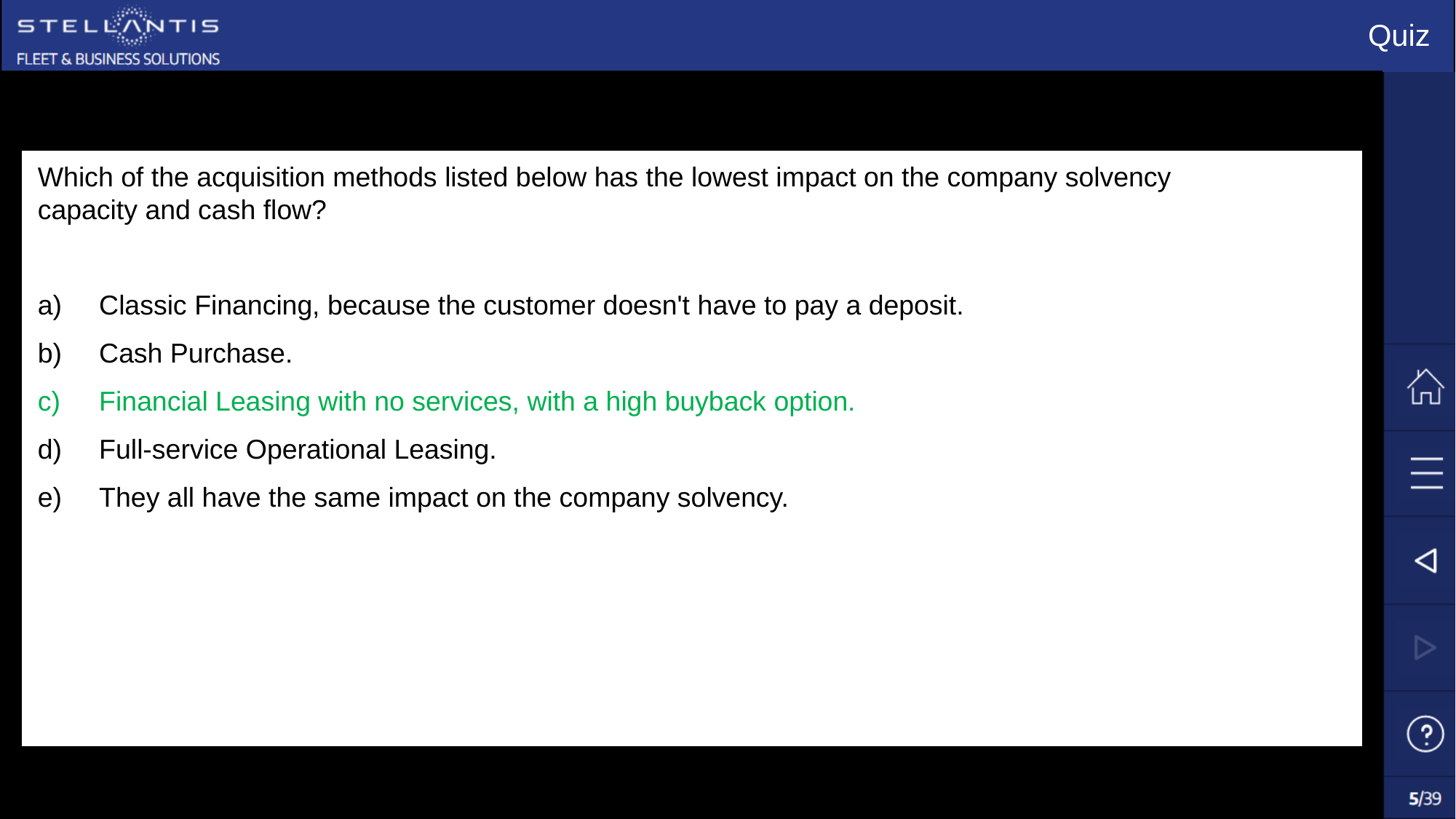

# Quiz
Which of the acquisition methods listed below has the lowest impact on the company solvency capacity and cash flow?

Classic Financing, because the customer doesn't have to pay a deposit.
Cash Purchase.
Financial Leasing with no services, with a high buyback option.
Full-service Operational Leasing.
They all have the same impact on the company solvency.